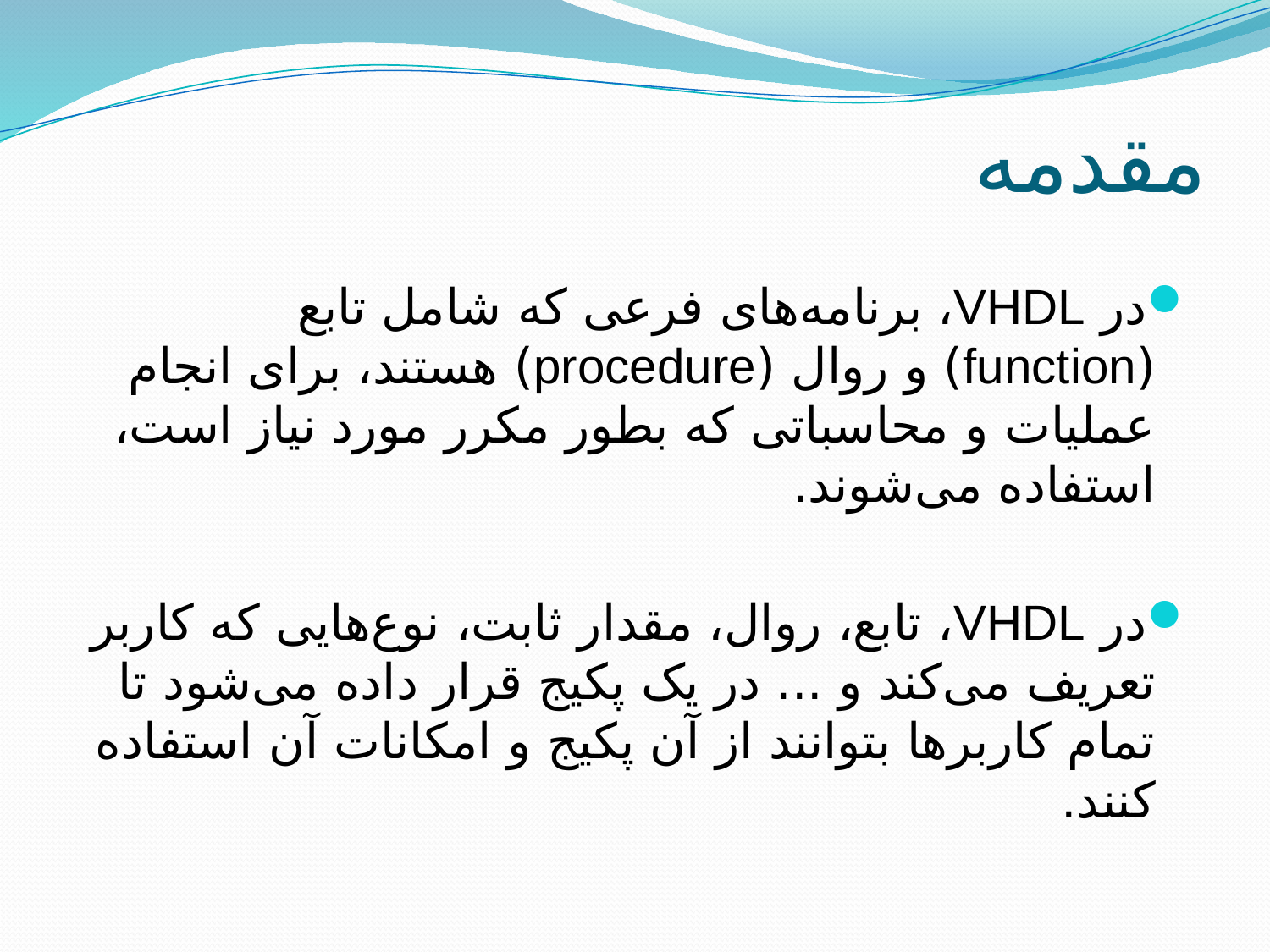

# مقدمه
در VHDL، برنامه‌های فرعی که شامل تابع (function) و روال (procedure) هستند، برای انجام عملیات و محاسباتی که بطور مکرر مورد نیاز است، استفاده می‌شوند.

در VHDL، تابع، روال، مقدار ثابت، نوع‌هایی که کاربر تعریف می‌کند و ... در یک پکیج قرار داده می‌شود تا تمام کاربرها بتوانند از آن پکیج و امکانات آن استفاده کنند.